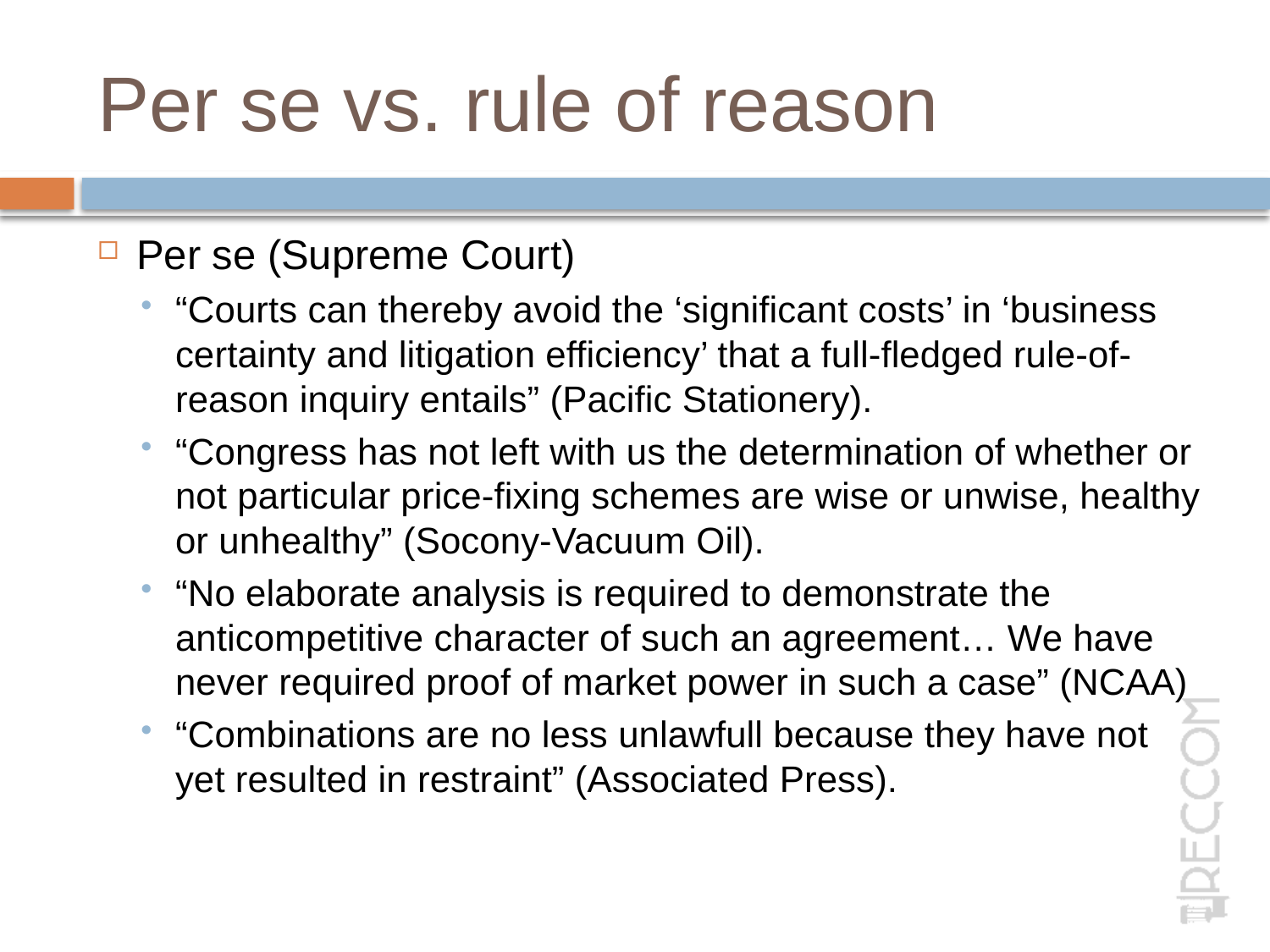

# Per se vs. rule of reason
Per se (Supreme Court)
“Courts can thereby avoid the ‘significant costs’ in ‘business certainty and litigation efficiency’ that a full-fledged rule-of-reason inquiry entails” (Pacific Stationery).
“Congress has not left with us the determination of whether or not particular price-fixing schemes are wise or unwise, healthy or unhealthy” (Socony-Vacuum Oil).
“No elaborate analysis is required to demonstrate the anticompetitive character of such an agreement… We have never required proof of market power in such a case” (NCAA)
“Combinations are no less unlawfull because they have not yet resulted in restraint” (Associated Press).